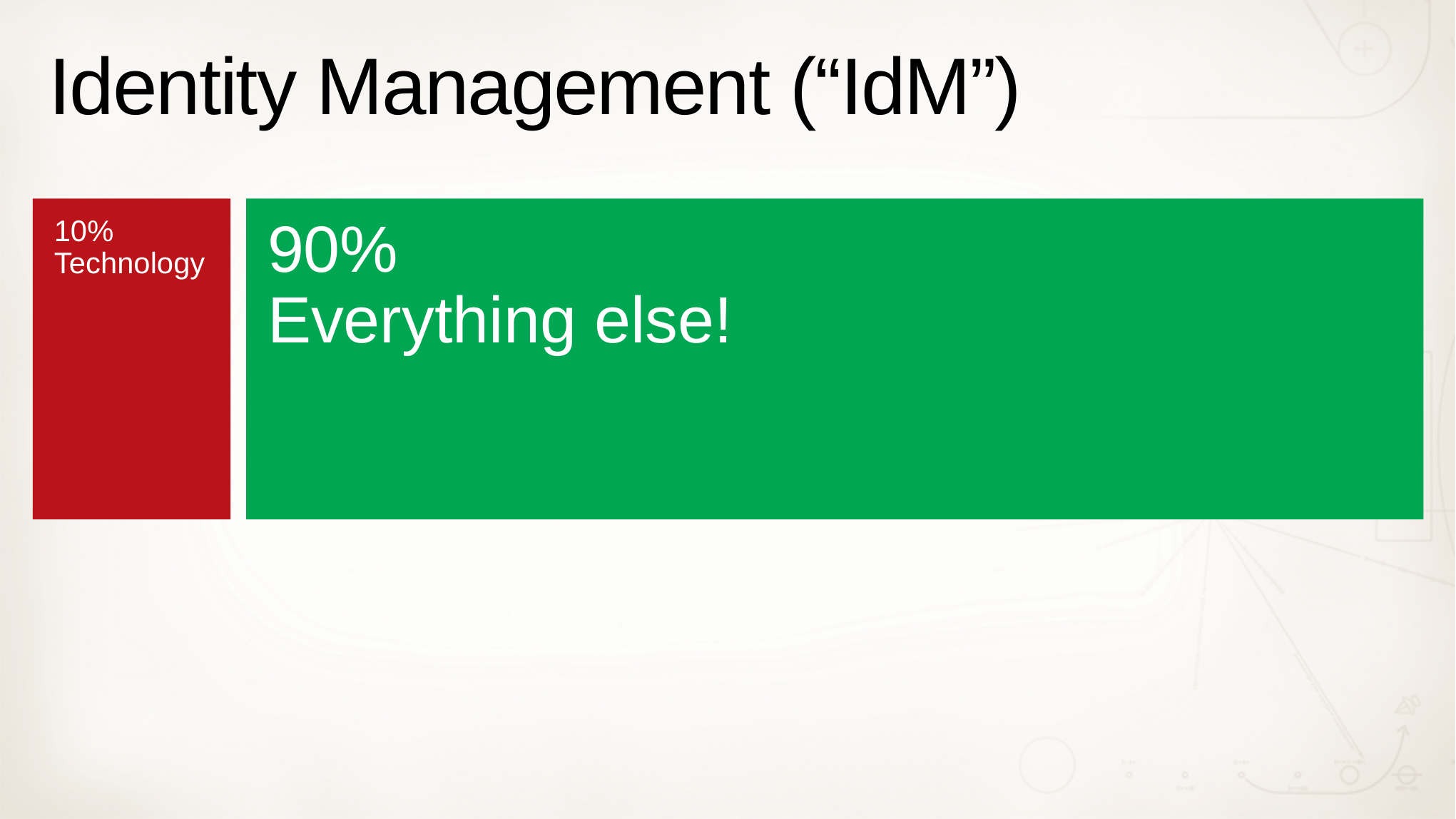

# Identity Management (“IdM”)
10% Technology
90%
Everything else!